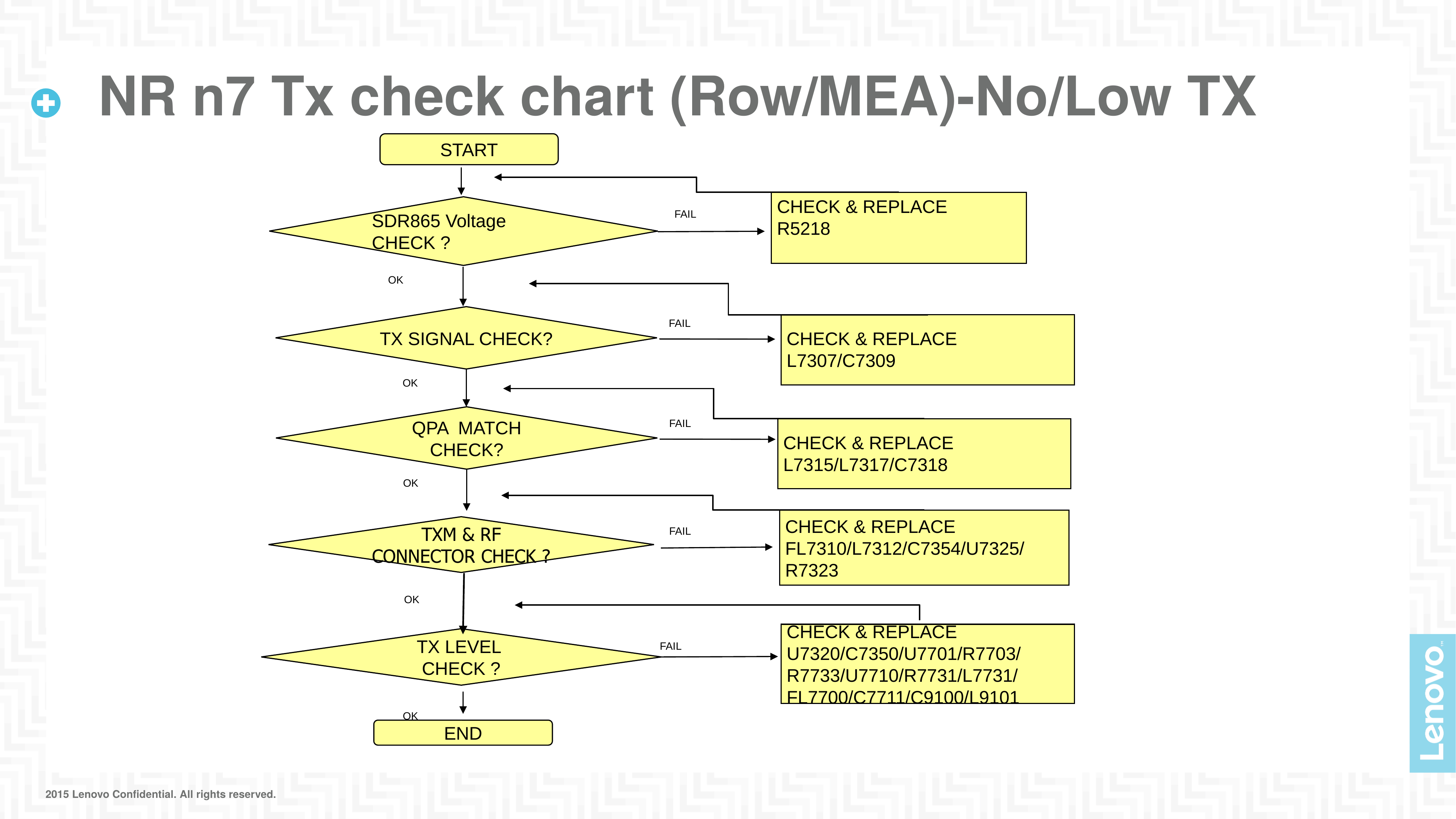

START
CHECK & REPLACE
R5218

SDR865 Voltage CHECK ?

FAIL
OK
TX SIGNAL CHECK?
FAIL
CHECK & REPLACE
L7307/C7309
OK
QPA  MATCH
CHECK?
FAIL
CHECK & REPLACE
L7315/L7317/C7318
OK
CHECK & REPLACE
FL7310/L7312/C7354/U7325/R7323
TXM & RF CONNECTOR CHECK ?
FAIL
OK
TX LEVEL
CHECK ?
FAIL
OK
END
CHECK & REPLACE
U7320/C7350/U7701/R7703/R7733/U7710/R7731/L7731/FL7700/C7711/C9100/L9101
# NR n7 Tx check chart (Row/MEA)-No/Low TX